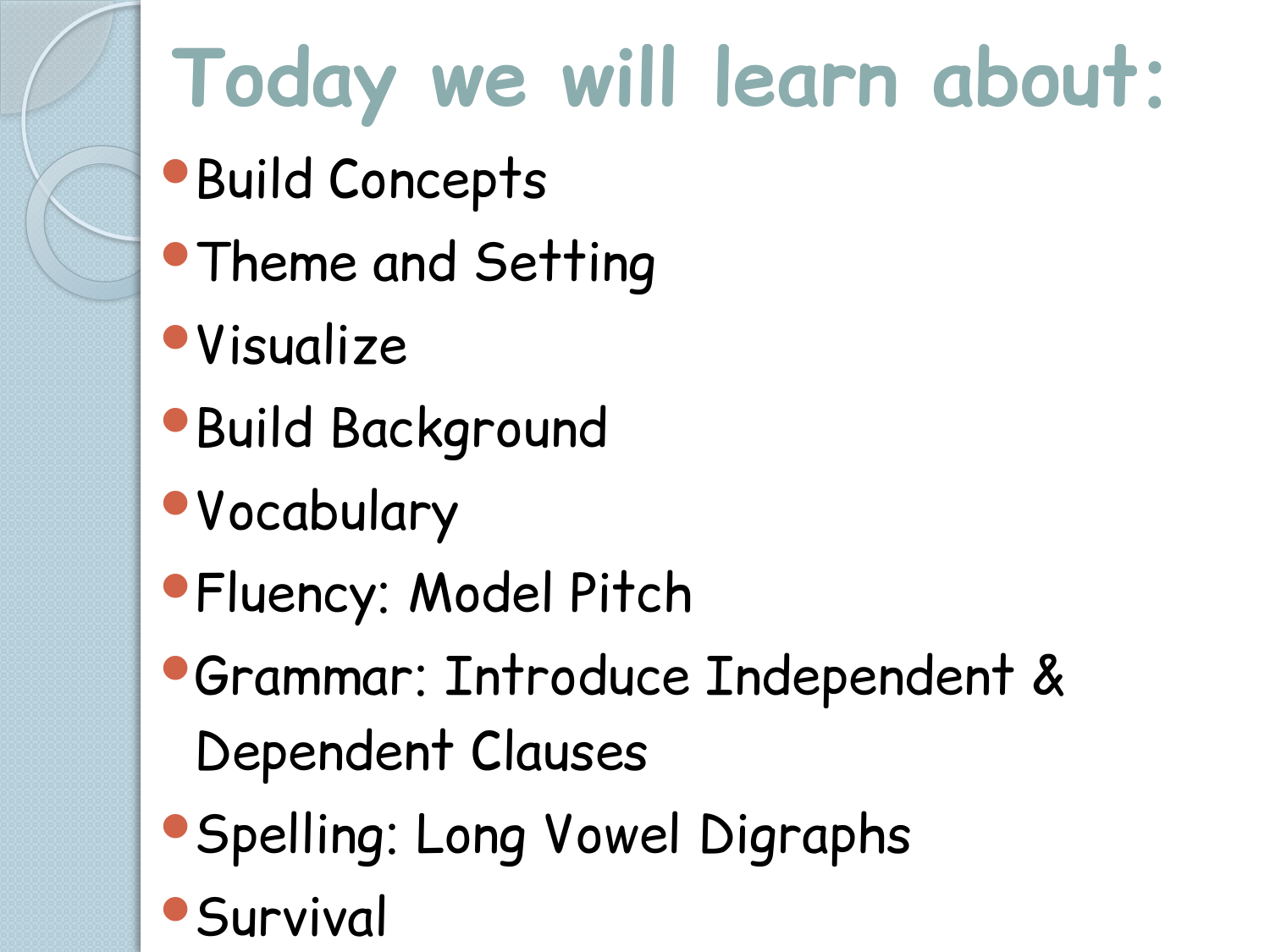

# Today we will learn about:
Build Concepts
Theme and Setting
Visualize
Build Background
Vocabulary
Fluency: Model Pitch
Grammar: Introduce Independent & Dependent Clauses
Spelling: Long Vowel Digraphs
Survival